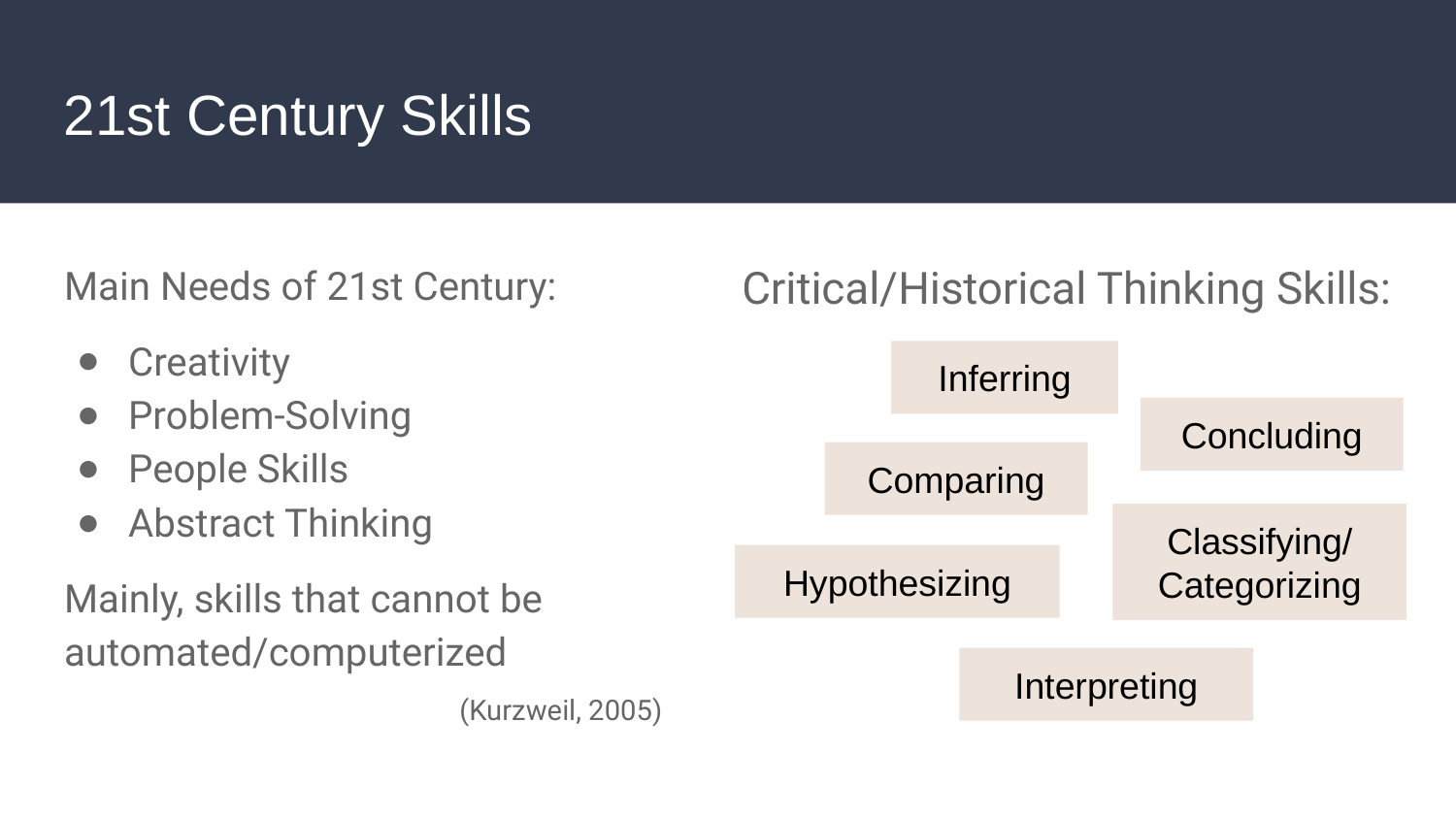

# 21st Century Skills
Critical/Historical Thinking Skills:
Main Needs of 21st Century:
Creativity
Problem-Solving
People Skills
Abstract Thinking
Mainly, skills that cannot be automated/computerized
Inferring
Concluding
Comparing

Classifying/
Categorizing
Hypothesizing
Interpreting
(Kurzweil, 2005)